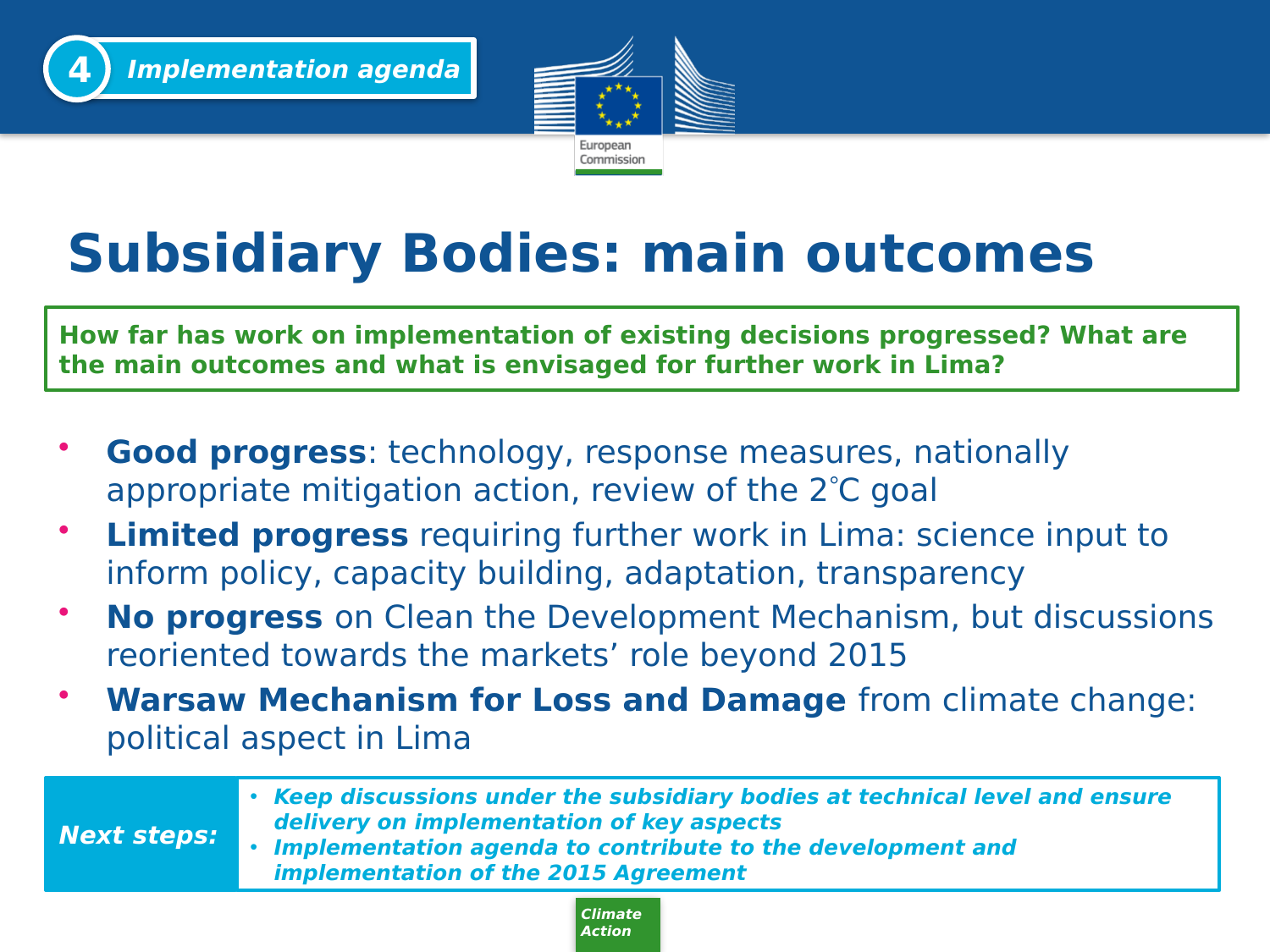

4
Implementation agenda
# Subsidiary Bodies: main outcomes
How far has work on implementation of existing decisions progressed? What are the main outcomes and what is envisaged for further work in Lima?
Good progress: technology, response measures, nationally appropriate mitigation action, review of the 2°C goal
Limited progress requiring further work in Lima: science input to inform policy, capacity building, adaptation, transparency
No progress on Clean the Development Mechanism, but discussions reoriented towards the markets’ role beyond 2015
Warsaw Mechanism for Loss and Damage from climate change:  political aspect in Lima
Next steps:
Keep discussions under the subsidiary bodies at technical level and ensure delivery on implementation of key aspects
Implementation agenda to contribute to the development and implementation of the 2015 Agreement